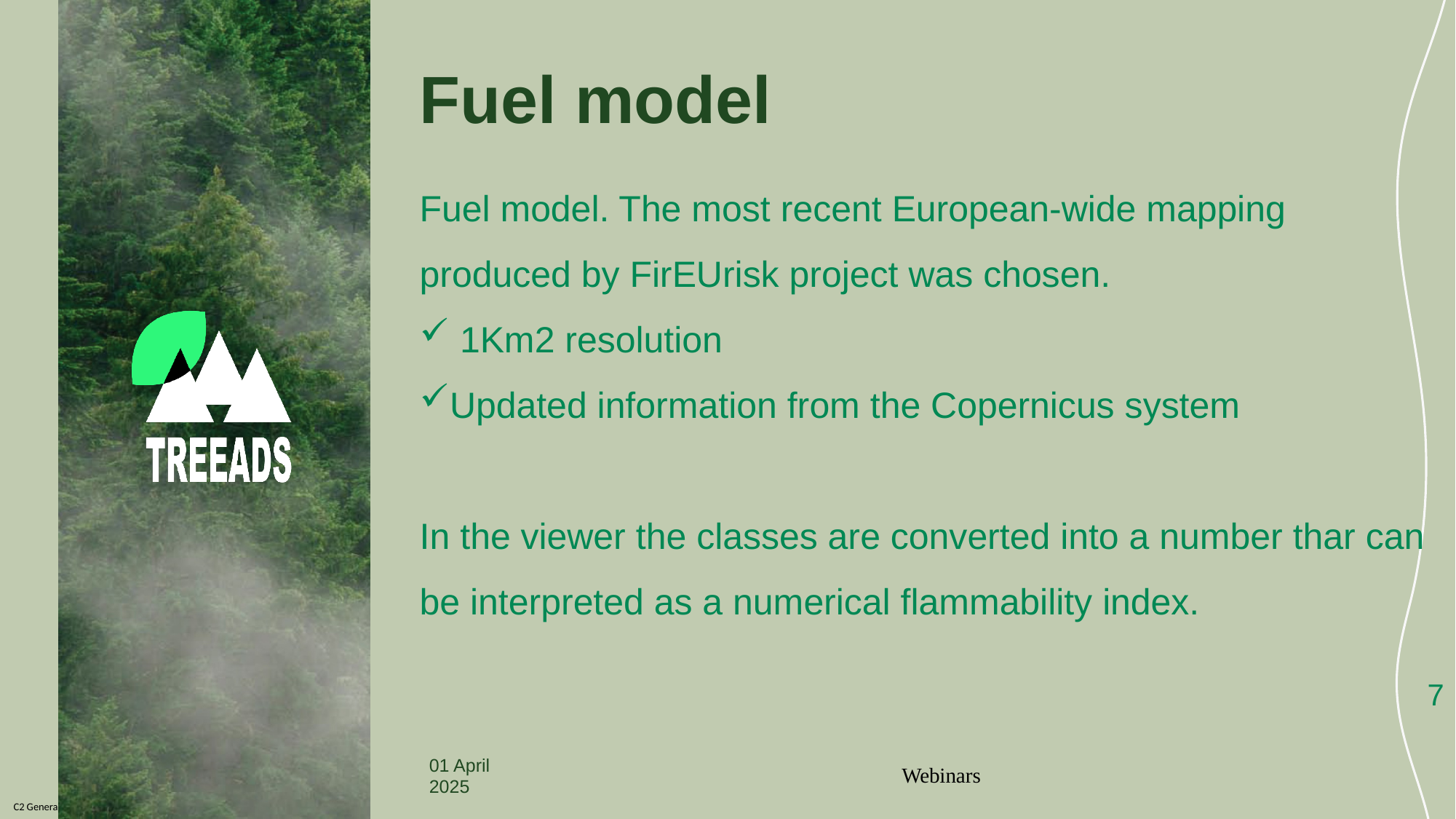

# Fuel model
Fuel model. The most recent European-wide mapping produced by FirEUrisk project was chosen.
 1Km2 resolution
Updated information from the Copernicus system

In the viewer the classes are converted into a number thar can be interpreted as a numerical flammability index.
7
Webinars
01 April 2025